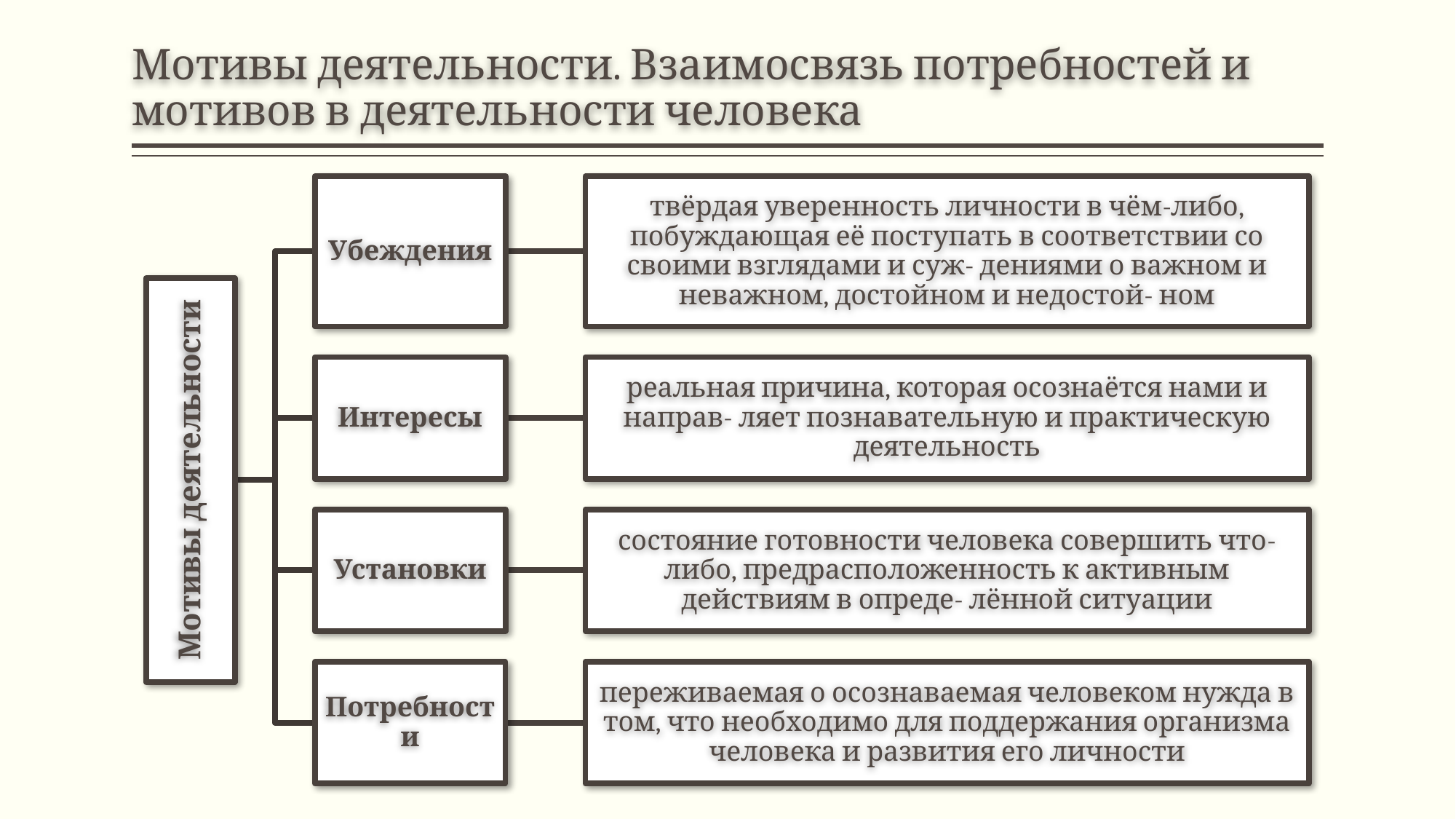

# Мотивы деятельности. Взаимосвязь потребностей и мотивов в деятельности человека

Убеждения

твёрдая уверенность личности в чём-либо, побуждающая её поступать в соответствии со своими взглядами и суж- дениями о важном и неважном, достойном и недостой- ном

Интересы

реальная причина, которая осознаётся нами и направ- ляет познавательную и практическую деятельность

Мотивы деятельности

Установки

состояние готовности человека совершить что-либо, предрасположенность к активным действиям в опреде- лённой ситуации

Потребности

переживаемая о осознаваемая человеком нужда в том, что необходимо для поддержания организма человека и развития его личности